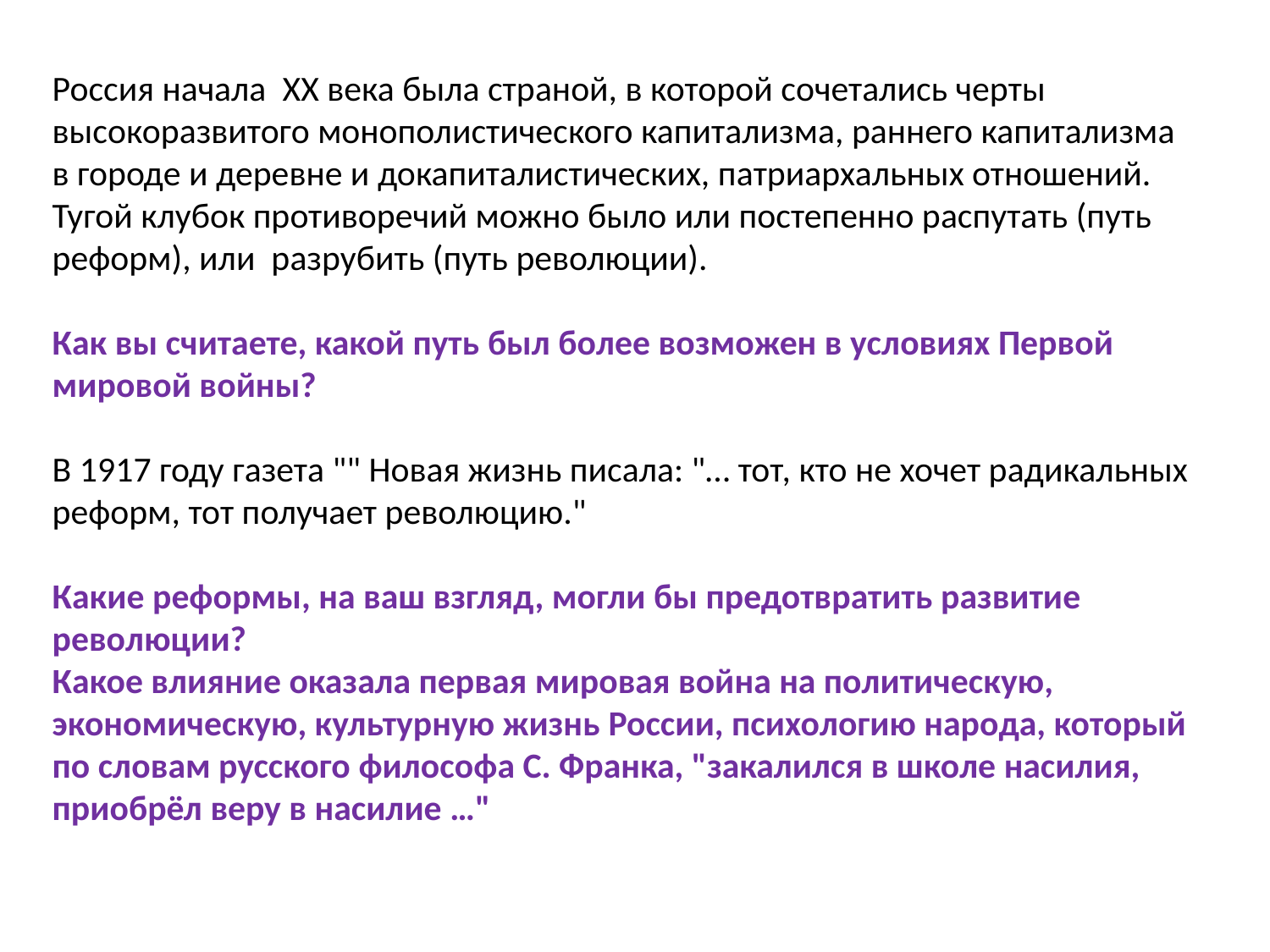

Россия начала  XX века была страной, в которой сочетались черты высокоразвитого монополистического капитализма, раннего капитализма  в городе и деревне и докапиталистических, патриархальных отношений. Тугой клубок противоречий можно было или постепенно распутать (путь реформ), или  разрубить (путь революции).

Как вы считаете, какой путь был более возможен в условиях Первой мировой войны?

В 1917 году газета "" Новая жизнь писала: "… тот, кто не хочет радикальных реформ, тот получает революцию."

Какие реформы, на ваш взгляд, могли бы предотвратить развитие революции?
Какое влияние оказала первая мировая война на политическую, экономическую, культурную жизнь России, психологию народа, который по словам русского философа С. Франка, "закалился в школе насилия, приобрёл веру в насилие …"